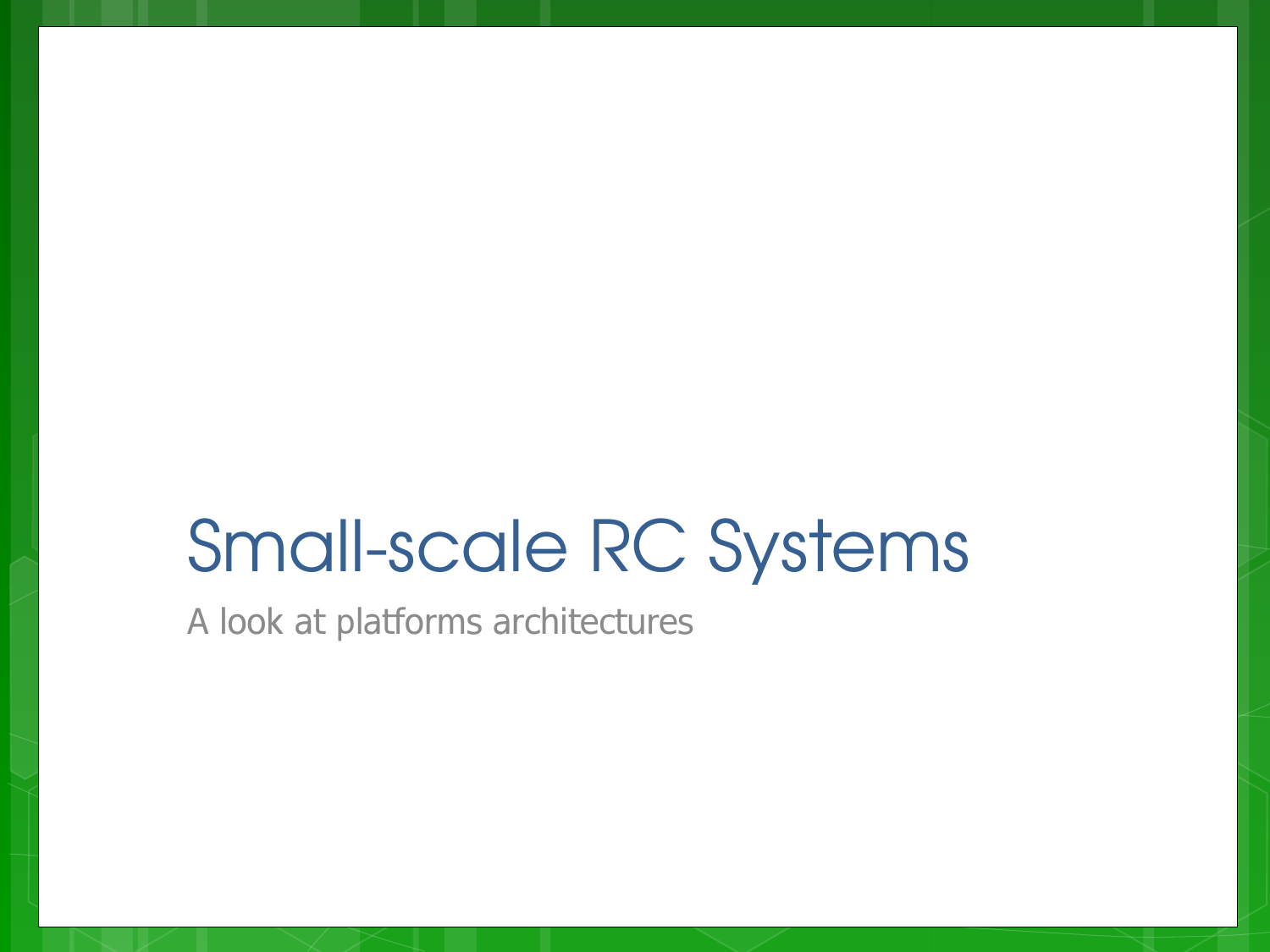

# Small-scale RC Systems
A look at platforms architectures